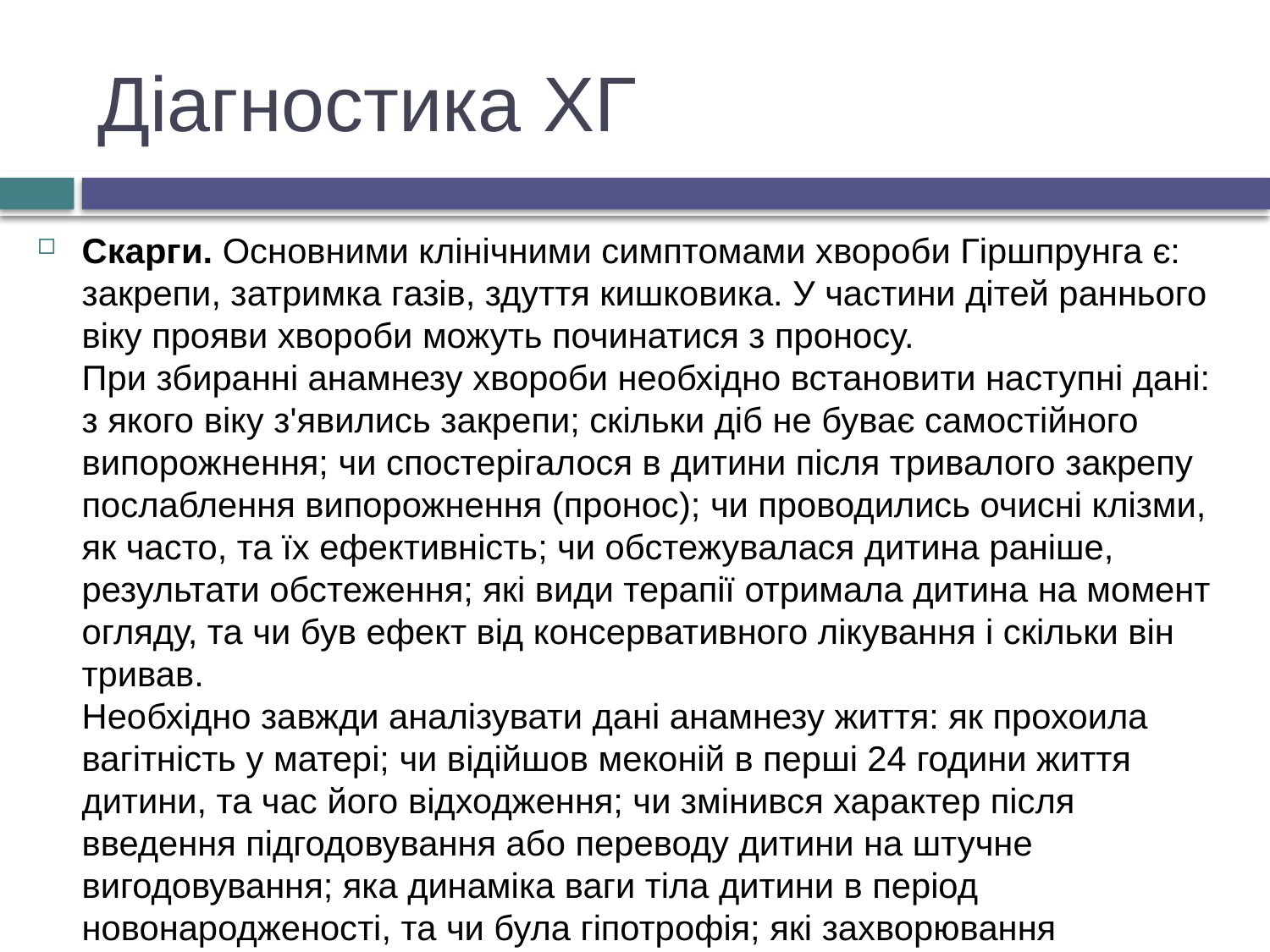

# Діагностика ХГ
Скарги. Основними клінічними симптомами хвороби Гіршпрунга є: закрепи, затримка газів, здуття кишковика. У частини дітей раннього віку прояви хвороби можуть починатися з проносу.
При збиранні анамнезу хвороби необхідно встановити наступні дані: з якого віку з'явились закрепи; скільки діб не буває самостійного випорожнення; чи спостерігалося в дитини після тривалого закрепу послаблення випорожнення (пронос); чи проводились очисні клізми, як часто, та їх ефективність; чи обстежувалася дитина раніше, результати обстеження; які види терапії отримала дитина на момент огляду, та чи був ефект від консервативного лікування і скільки він тривав.
Необхідно завжди аналізувати дані анамнезу життя: як прохоила вагітність у матері; чи відійшов меконій в перші 24 години життя дитини, та час його відходження; чи змінився характер після введення підгодовування або переводу дитини на штучне вигодовування; яка динаміка ваги тіла дитини в період новонародженості, та чи була гіпотрофія; які захворювання перенесла дитина на момент огляду.